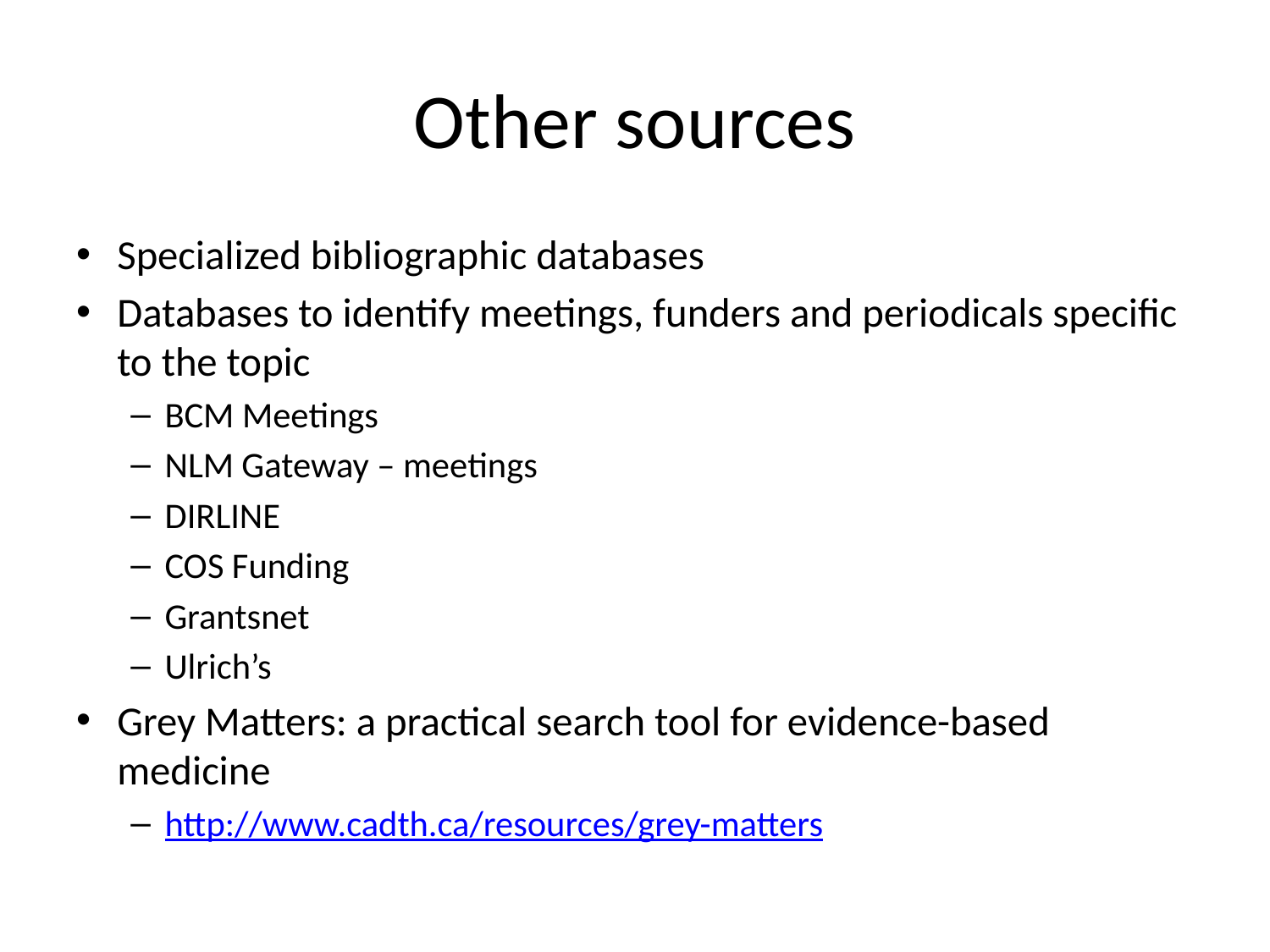

# Other sources
Specialized bibliographic databases
Databases to identify meetings, funders and periodicals specific to the topic
BCM Meetings
NLM Gateway – meetings
DIRLINE
COS Funding
Grantsnet
Ulrich’s
Grey Matters: a practical search tool for evidence-based medicine
http://www.cadth.ca/resources/grey-matters